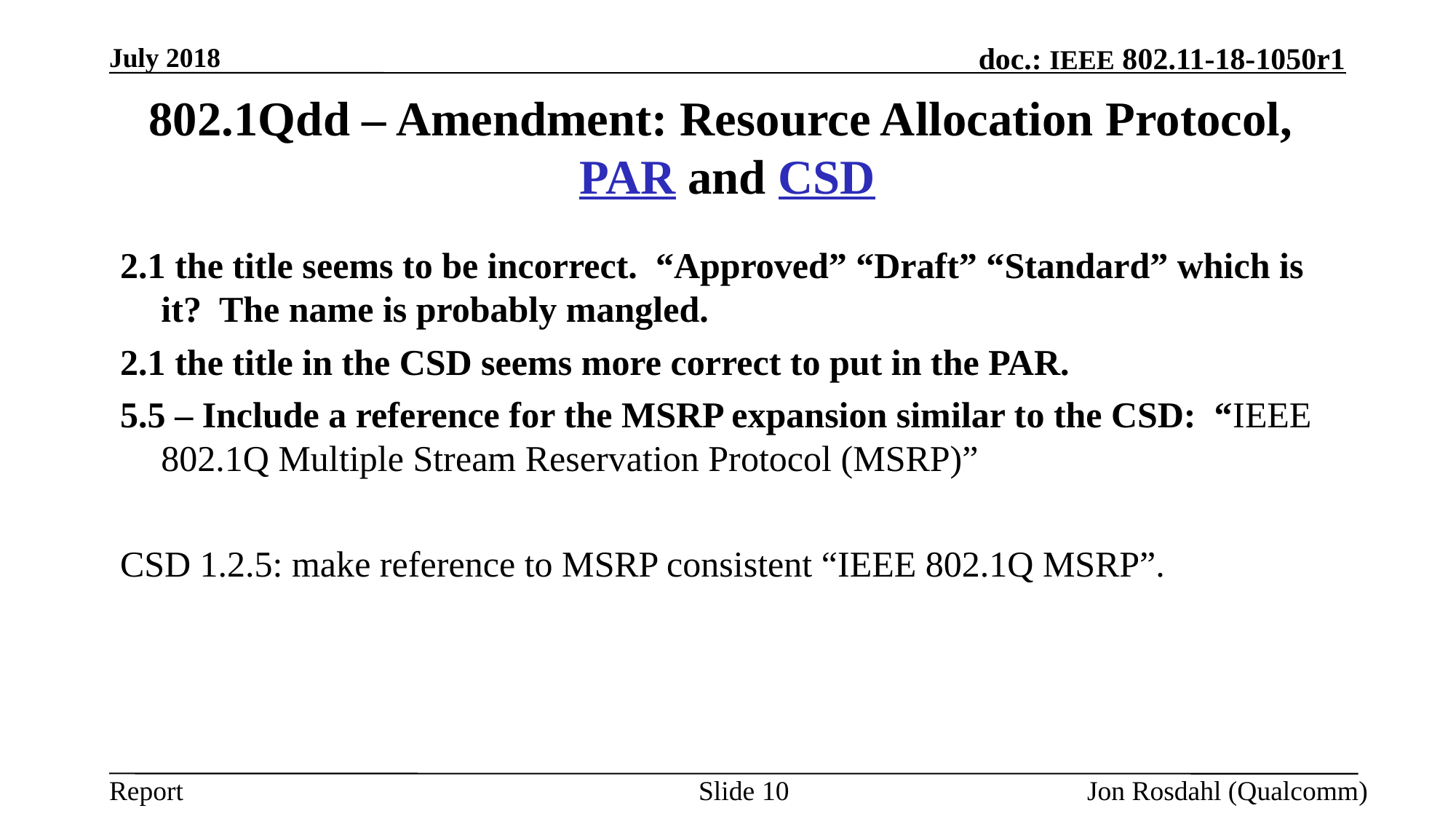

July 2018
# 802.1Qdd – Amendment: Resource Allocation Protocol, PAR and CSD
2.1 the title seems to be incorrect.  “Approved” “Draft” “Standard” which is it?  The name is probably mangled.
2.1 the title in the CSD seems more correct to put in the PAR.
5.5 – Include a reference for the MSRP expansion similar to the CSD:  “IEEE 802.1Q Multiple Stream Reservation Protocol (MSRP)”

CSD 1.2.5: make reference to MSRP consistent “IEEE 802.1Q MSRP”.

Slide 10
Jon Rosdahl (Qualcomm)